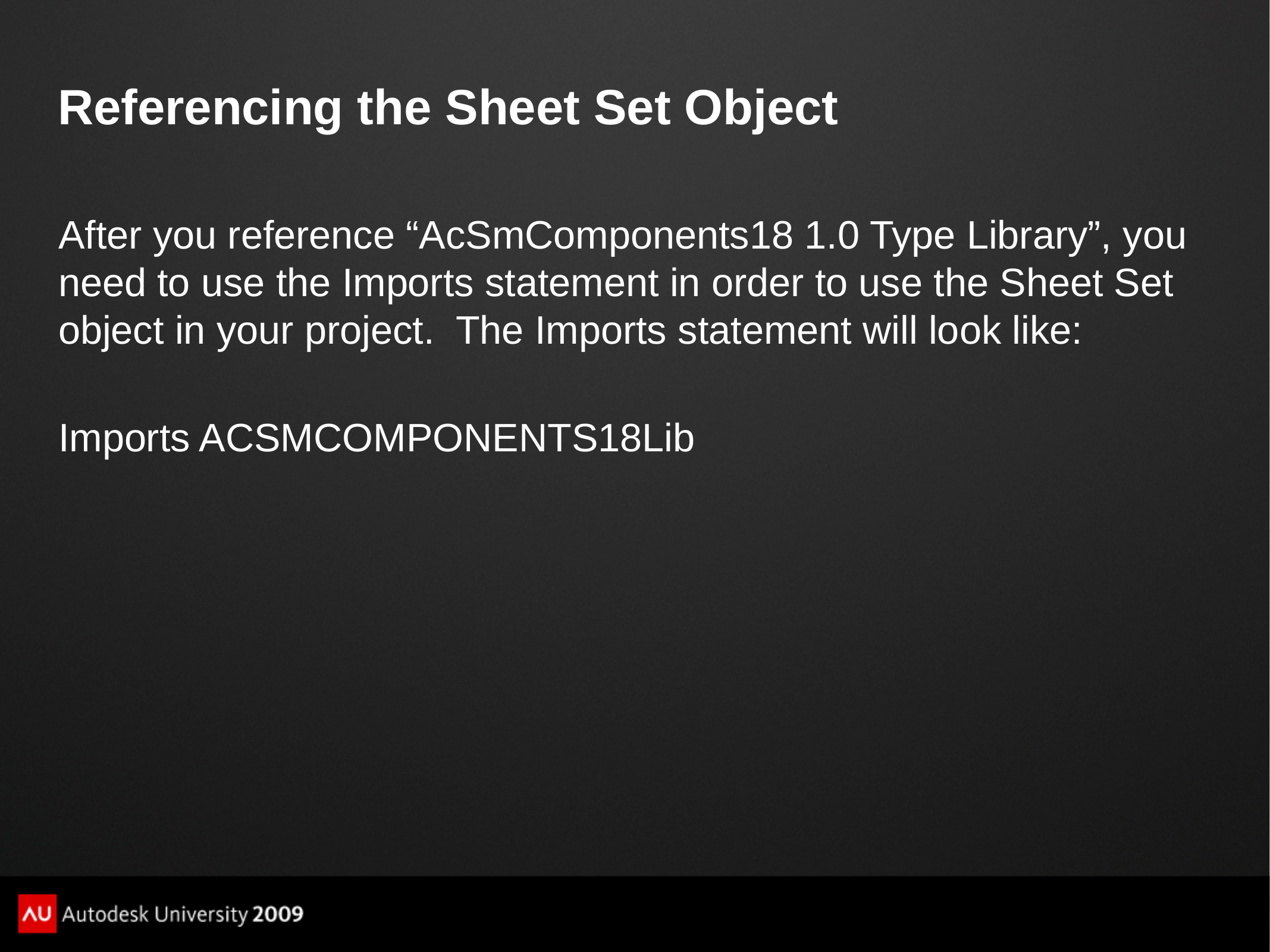

# Referencing the Sheet Set Object
After you reference “AcSmComponents18 1.0 Type Library”, you need to use the Imports statement in order to use the Sheet Set object in your project.  The Imports statement will look like:

Imports ACSMCOMPONENTS18Lib